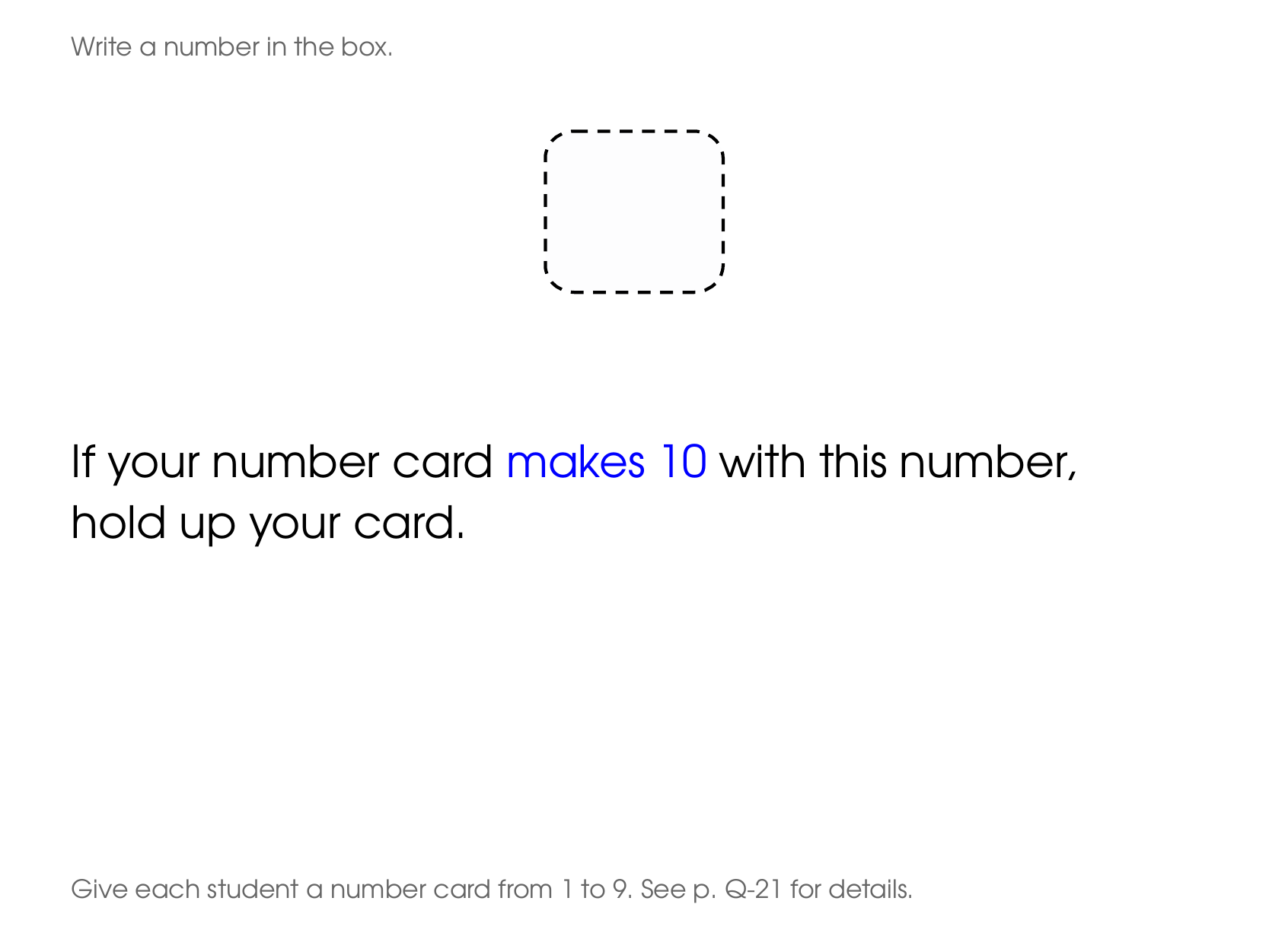

Write a number in the box.

If your number card makes 10 with this number,
hold up your card.
Give each student a number card from 1 to 9. See p. Q-21 for details.